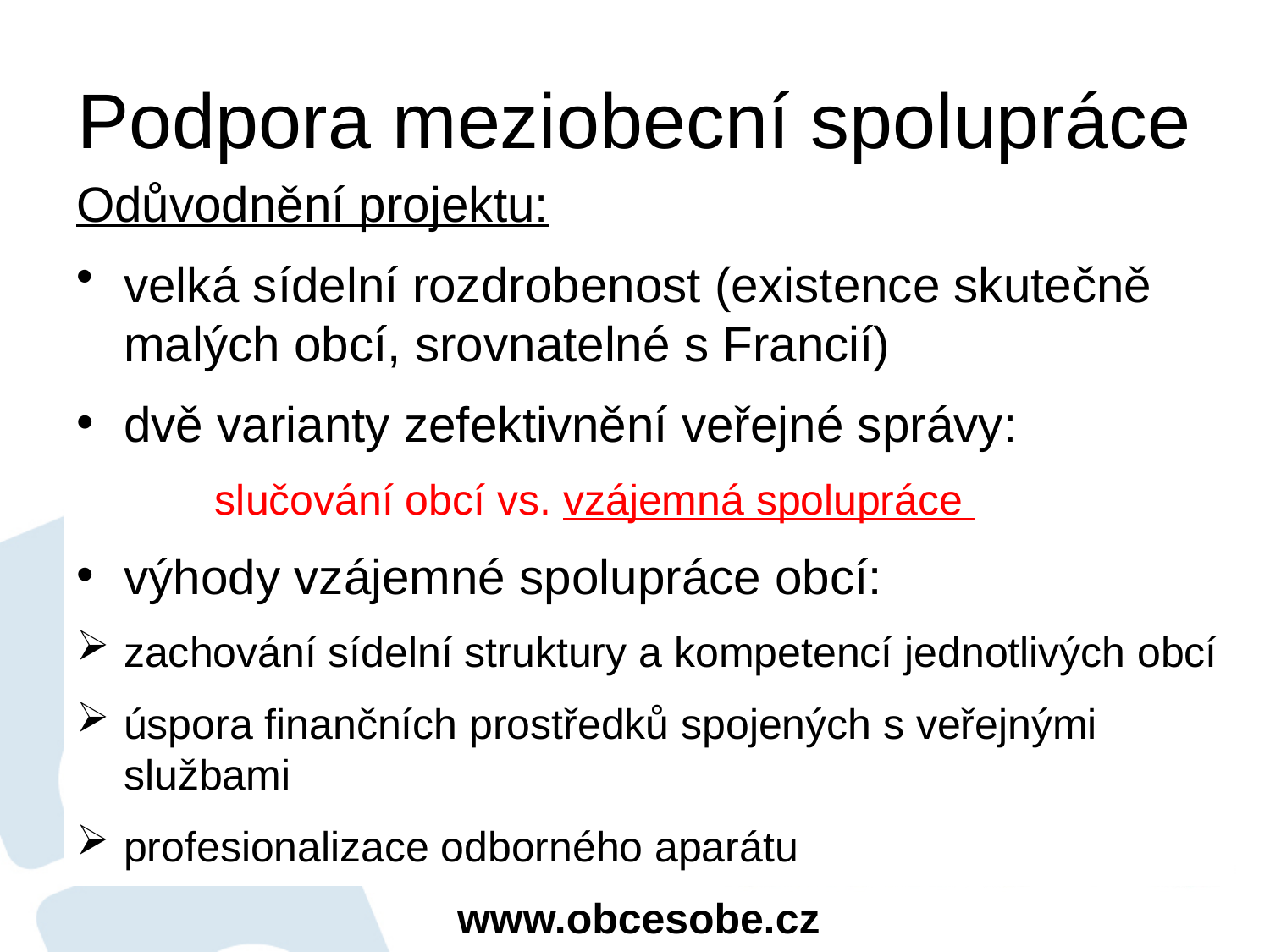

# Podpora meziobecní spolupráce
Odůvodnění projektu:
velká sídelní rozdrobenost (existence skutečně malých obcí, srovnatelné s Francií)
dvě varianty zefektivnění veřejné správy:
	 slučování obcí vs. vzájemná spolupráce
výhody vzájemné spolupráce obcí:
zachování sídelní struktury a kompetencí jednotlivých obcí
úspora finančních prostředků spojených s veřejnými službami
profesionalizace odborného aparátu
			www.obcesobe.cz